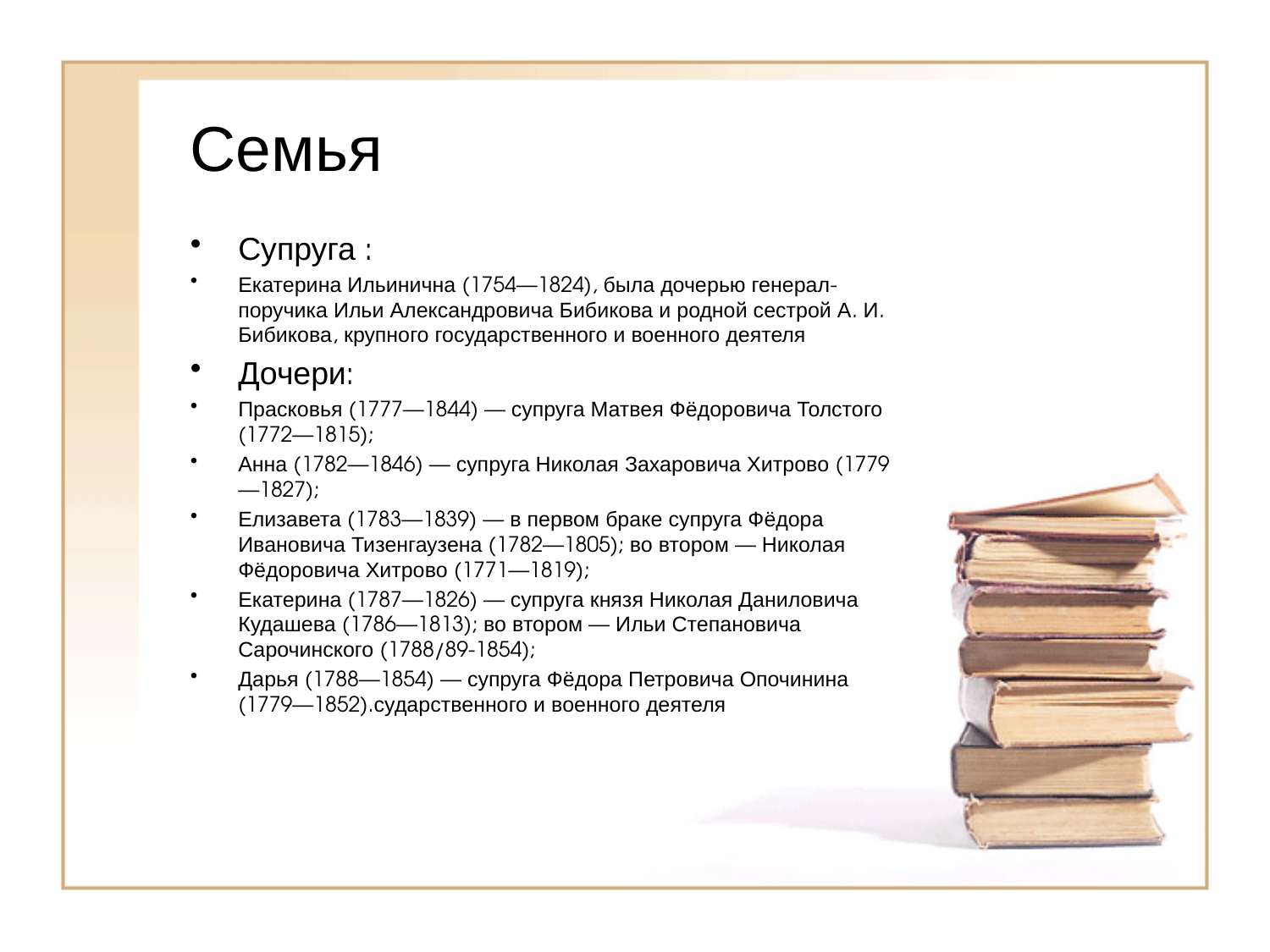

# Семья
Супруга :
Екатерина Ильинична (1754—1824), была дочерью генерал-поручика Ильи Александровича Бибикова и родной сестрой А. И. Бибикова, крупного государственного и военного деятеля
Дочери:
Прасковья (1777—1844) — супруга Матвея Фёдоровича Толстого (1772—1815);
Анна (1782—1846) — супруга Николая Захаровича Хитрово (1779—1827);
Елизавета (1783—1839) — в первом браке супруга Фёдора Ивановича Тизенгаузена (1782—1805); во втором — Николая Фёдоровича Хитрово (1771—1819);
Екатерина (1787—1826) — супруга князя Николая Даниловича Кудашева (1786—1813); во втором — Ильи Степановича Сарочинского (1788/89-1854);
Дарья (1788—1854) — супруга Фёдора Петровича Опочинина (1779—1852).сударственного и военного деятеля